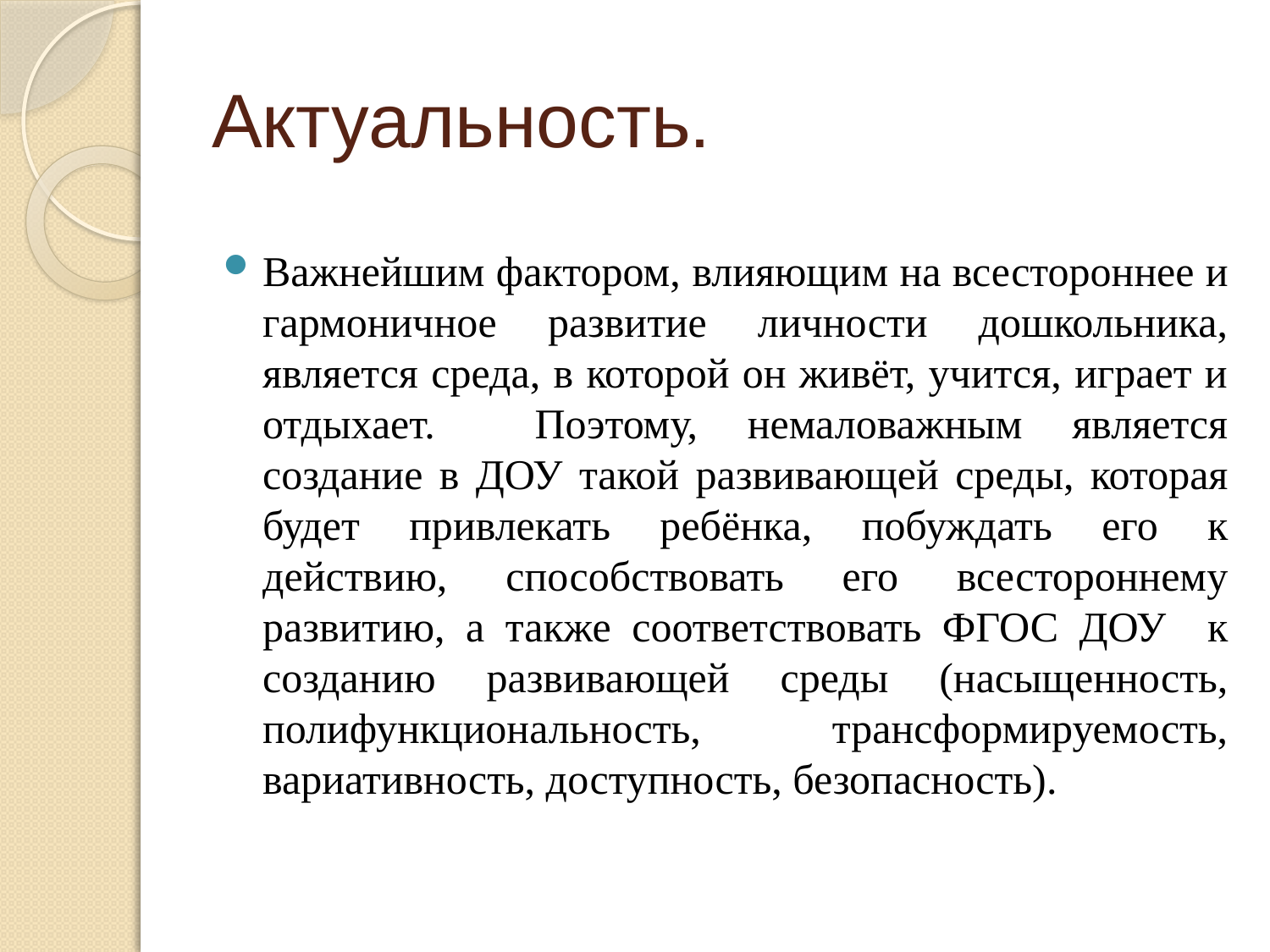

# Актуальность.

Важнейшим фактором, влияющим на всестороннее и гармоничное развитие личности дошкольника, является среда, в которой он живёт, учится, играет и отдыхает.  Поэтому, немаловажным является создание в ДОУ такой развивающей среды, которая будет привлекать ребёнка, побуждать его к действию, способствовать его всестороннему развитию, а также соответствовать ФГОС ДОУ  к созданию развивающей среды (насыщенность, полифункциональность, трансформируемость, вариативность, доступность, безопасность).